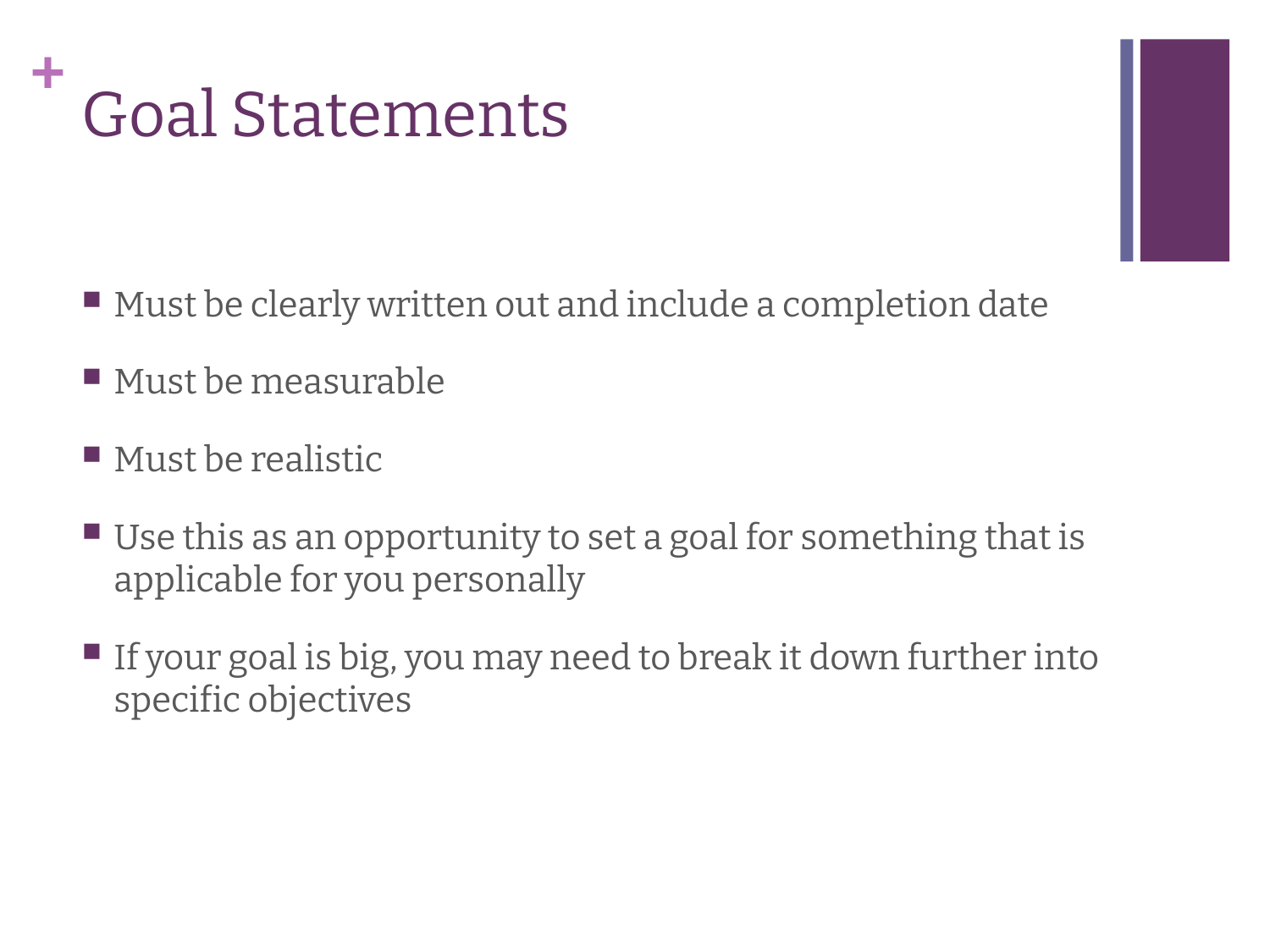

# Goal Statements
Must be clearly written out and include a completion date
Must be measurable
Must be realistic
Use this as an opportunity to set a goal for something that is applicable for you personally
If your goal is big, you may need to break it down further into specific objectives